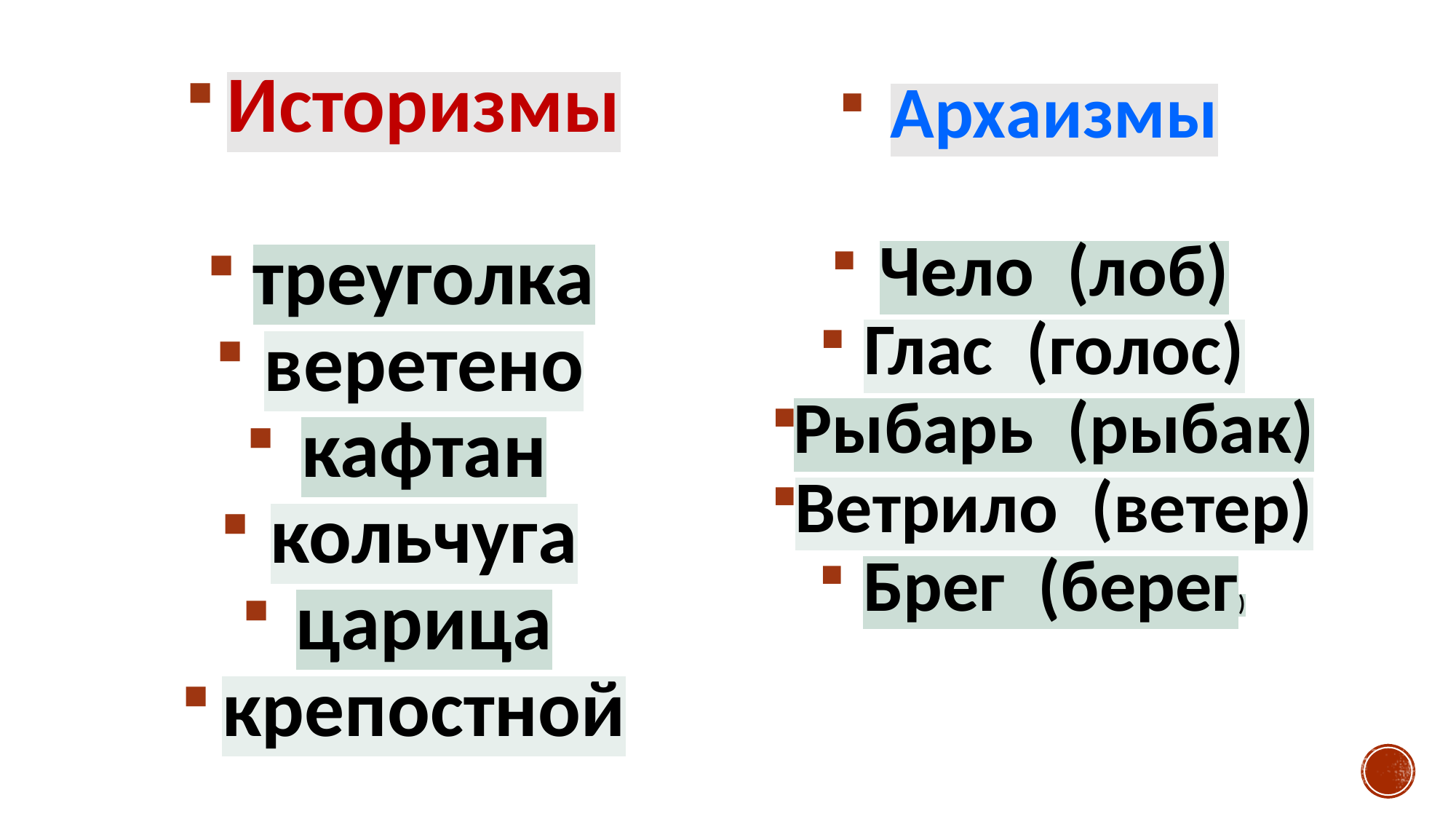

#
Историзмы

треуголка
веретено
кафтан
кольчуга
царица
крепостной

Архаизмы

Чело  (лоб)
Глас  (голос)
Рыбарь  (рыбак)
Ветрило  (ветер)
Брег  (берег)